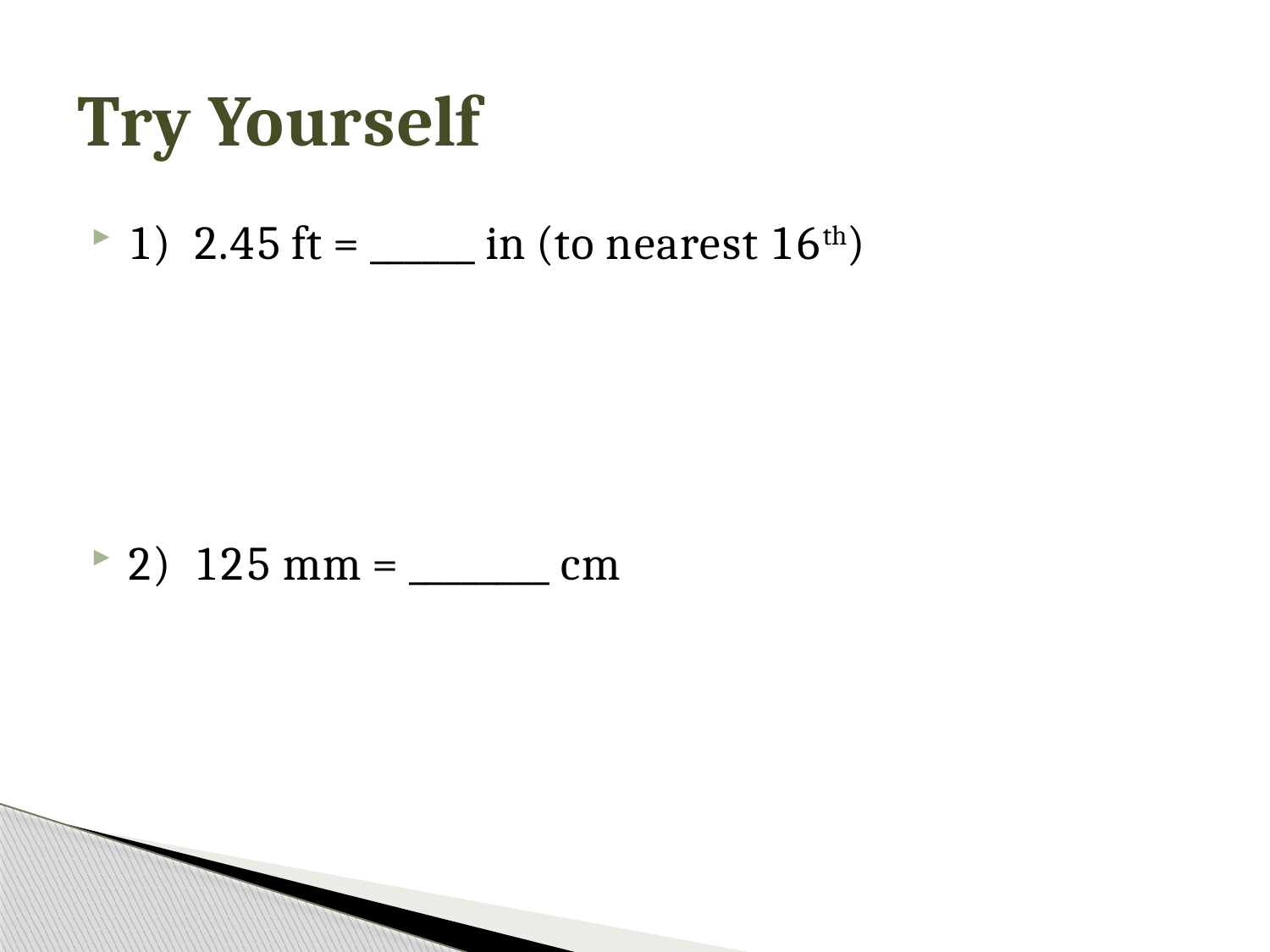

# Try Yourself
1)  2.45 ft = ______ in (to nearest 16th)

2)  125 mm = ________ cm